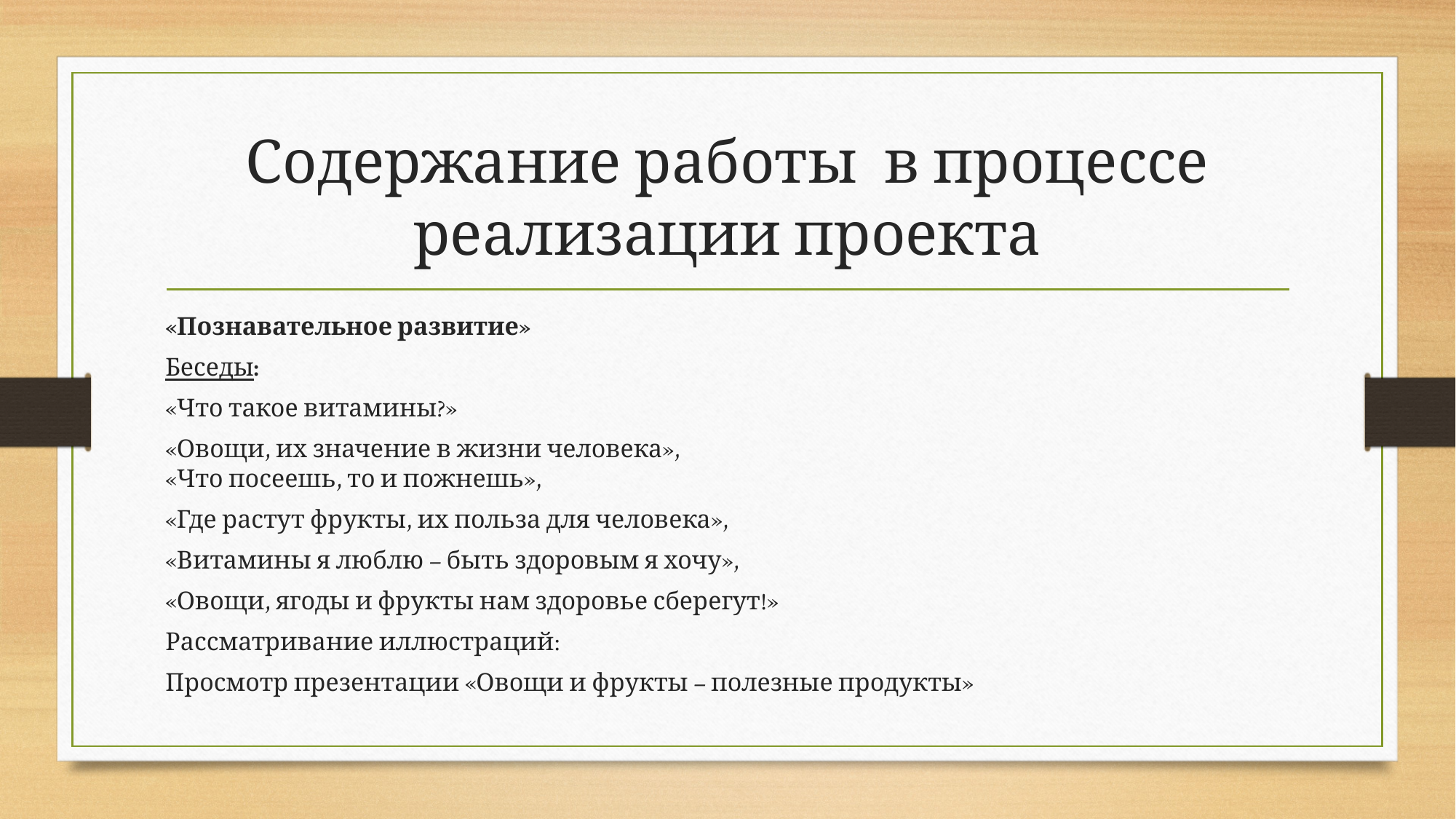

# Содержание работы  в процессе реализации проекта
«Познавательное развитие»
Беседы:
«Что такое витамины?»
«Овощи, их значение в жизни человека»,
«Что посеешь, то и пожнешь»,
«Где растут фрукты, их польза для человека»,
«Витамины я люблю – быть здоровым я хочу»,
«Овощи, ягоды и фрукты нам здоровье сберегут!»
Рассматривание иллюстраций:
Просмотр презентации «Овощи и фрукты – полезные продукты»